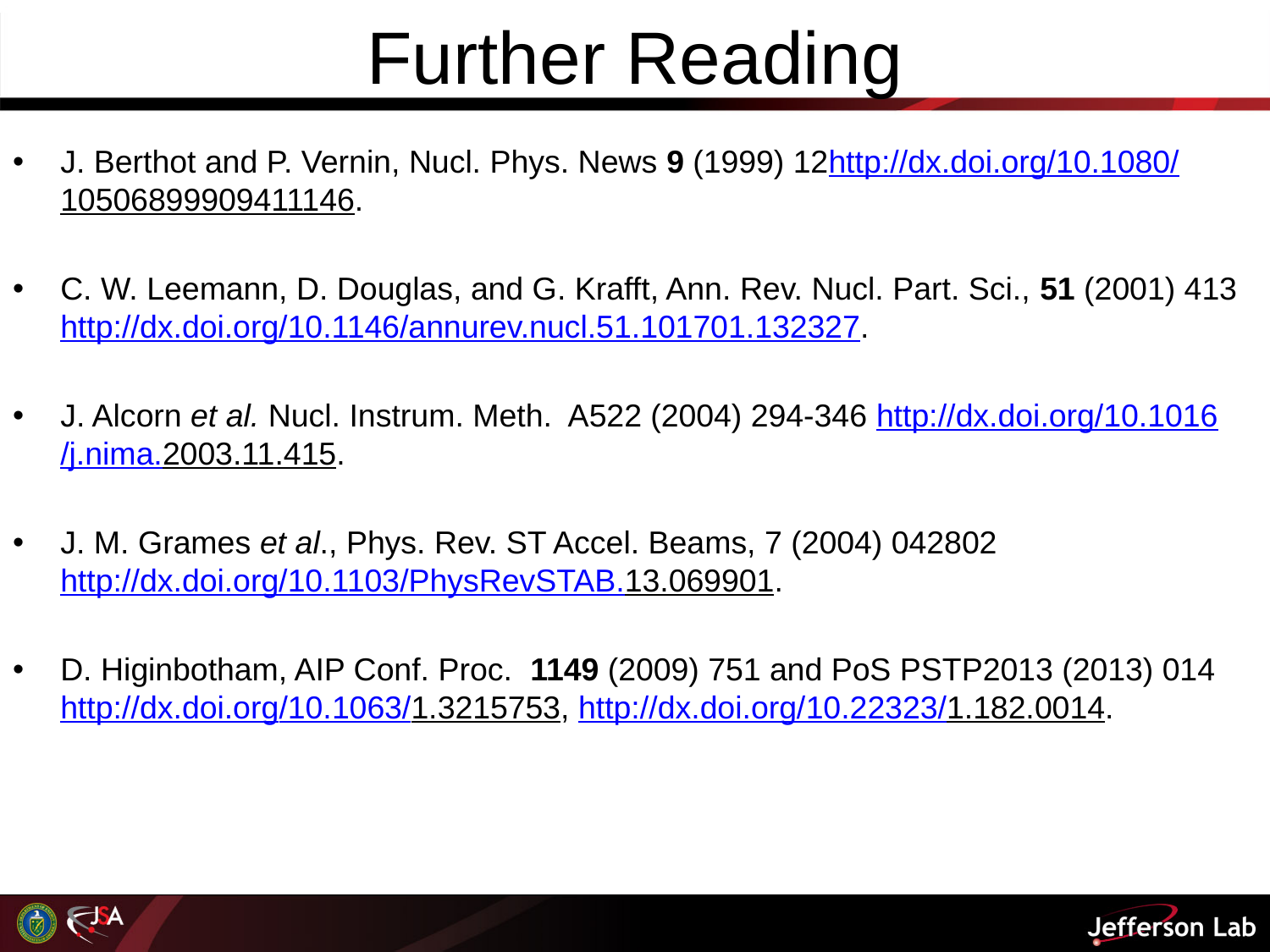

# Further Reading

J. Berthot and P. Vernin, Nucl. Phys. News 9 (1999) 12http://dx.doi.org/10.1080/10506899909411146.

C. W. Leemann, D. Douglas, and G. Krafft, Ann. Rev. Nucl. Part. Sci., 51 (2001) 413 http://dx.doi.org/10.1146/annurev.nucl.51.101701.132327.

J. Alcorn et al. Nucl. Instrum. Meth.  A522 (2004) 294-346 http://dx.doi.org/10.1016/j.nima.2003.11.415.

J. M. Grames et al., Phys. Rev. ST Accel. Beams, 7 (2004) 042802 http://dx.doi.org/10.1103/PhysRevSTAB.13.069901.

D. Higinbotham, AIP Conf. Proc.  1149 (2009) 751 and PoS PSTP2013 (2013) 014  http://dx.doi.org/10.1063/1.3215753, http://dx.doi.org/10.22323/1.182.0014.